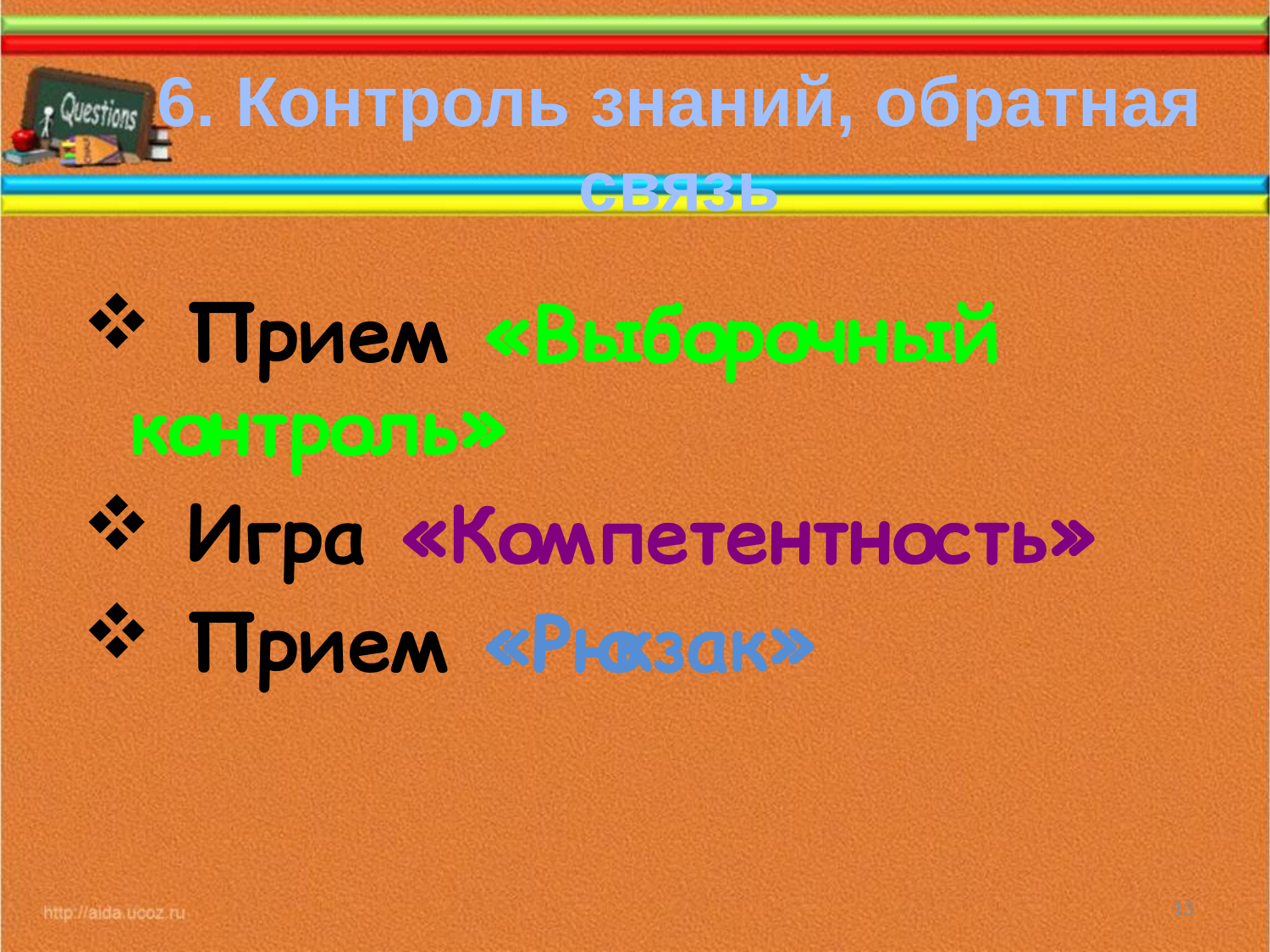

6. Контроль знаний, обратная связь
 Прием «Выборочный контроль»
 Игра «Компетентность»
 Прием «Рюкзак»
13